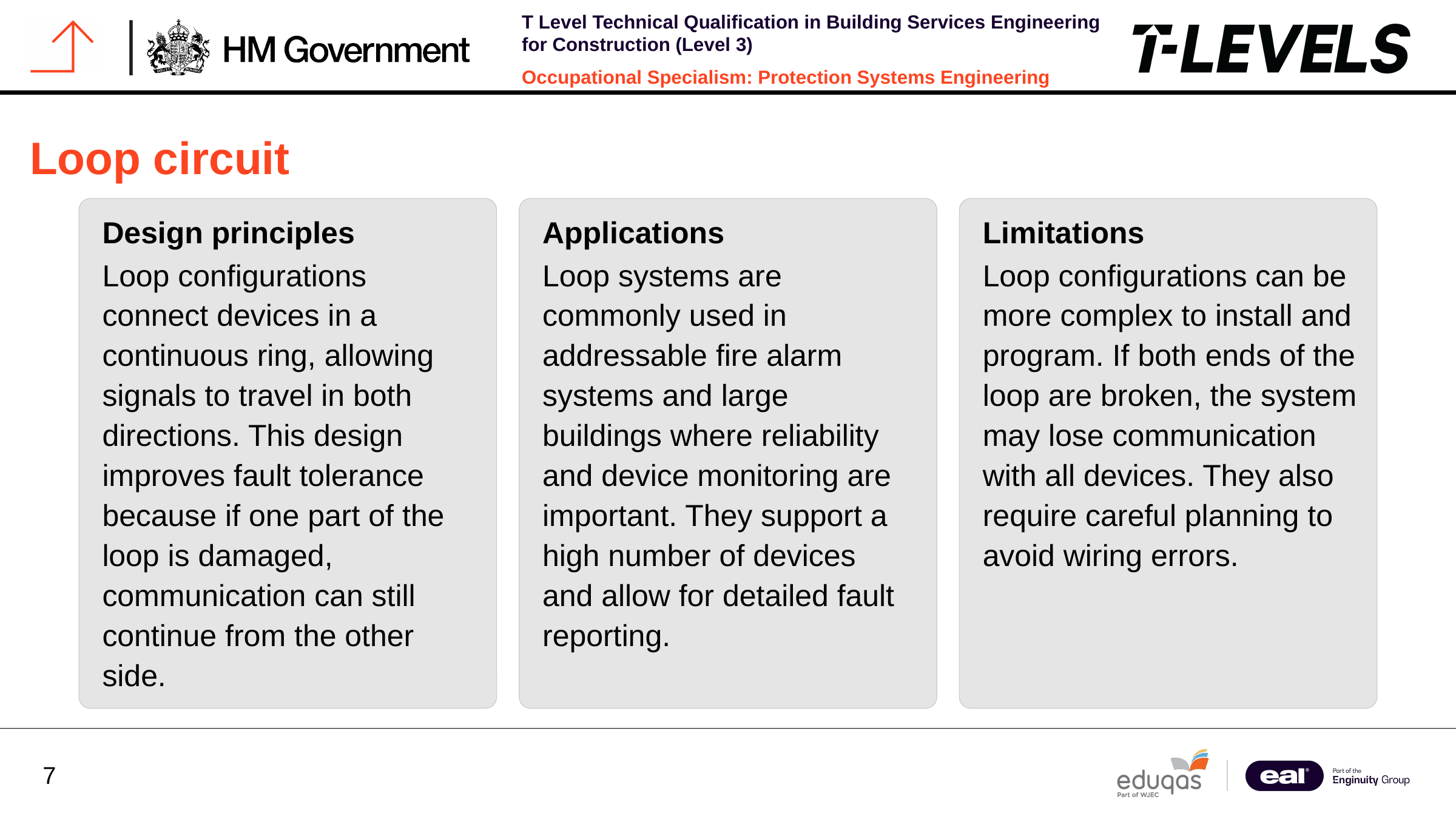

Loop circuit

Design principles
Applications
Limitations
Loop configurations connect devices in a continuous ring, allowing signals to travel in both directions. This design improves fault tolerance because if one part of the loop is damaged, communication can still continue from the other side.
Loop systems are commonly used in addressable fire alarm systems and large buildings where reliability and device monitoring are important. They support a high number of devices and allow for detailed fault reporting.
Loop configurations can be more complex to install and program. If both ends of the loop are broken, the system may lose communication with all devices. They also require careful planning to avoid wiring errors.